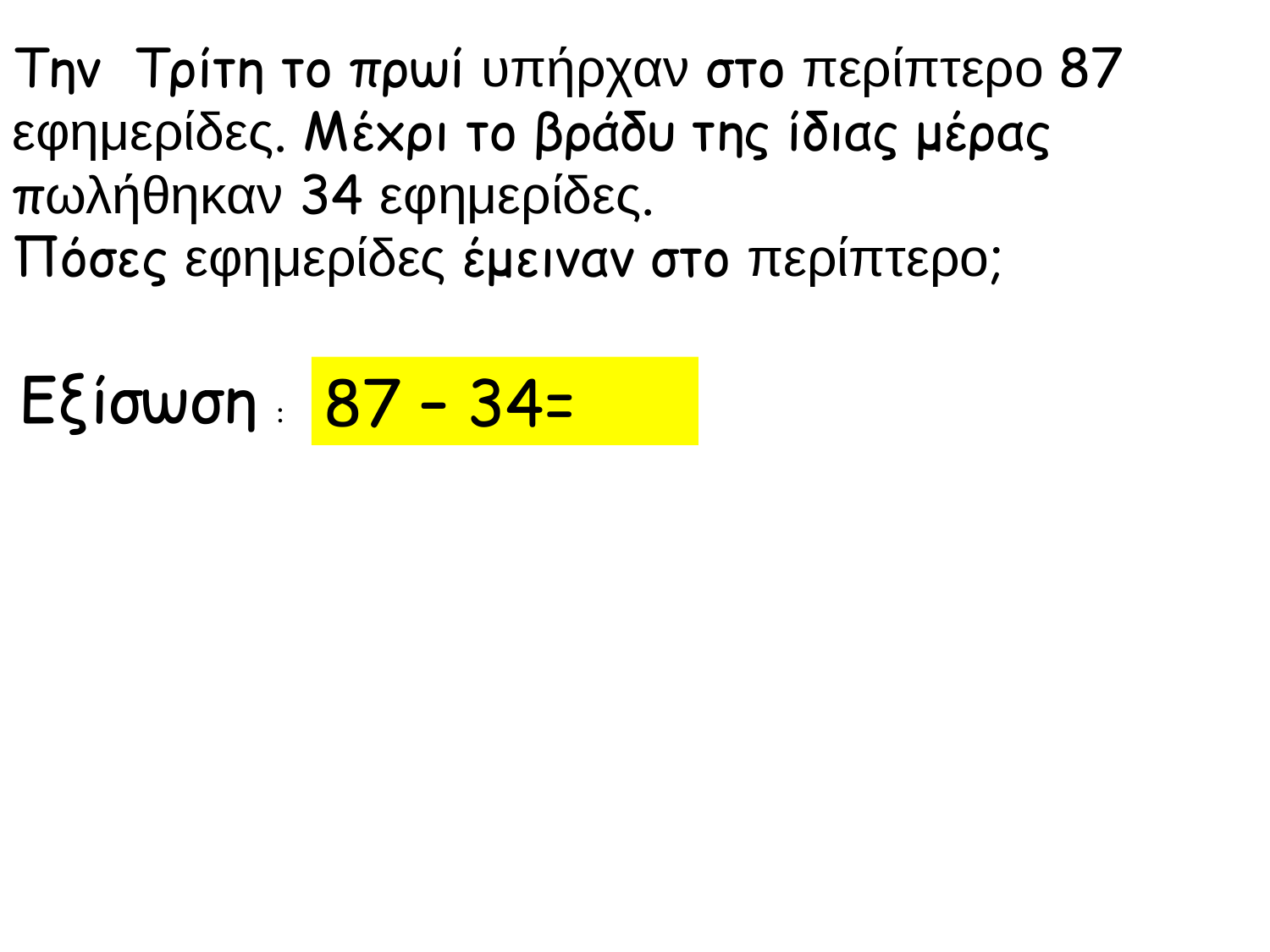

Την  Τρίτη το πρωί υπήρχαν στο περίπτερο 87 εφημερίδες. Μέχρι το βράδυ της ίδιας μέρας πωλήθηκαν 34 εφημερίδες.
Πόσες εφημερίδες έμειναν στο περίπτερο;
Εξίσωση :
87 – 34=